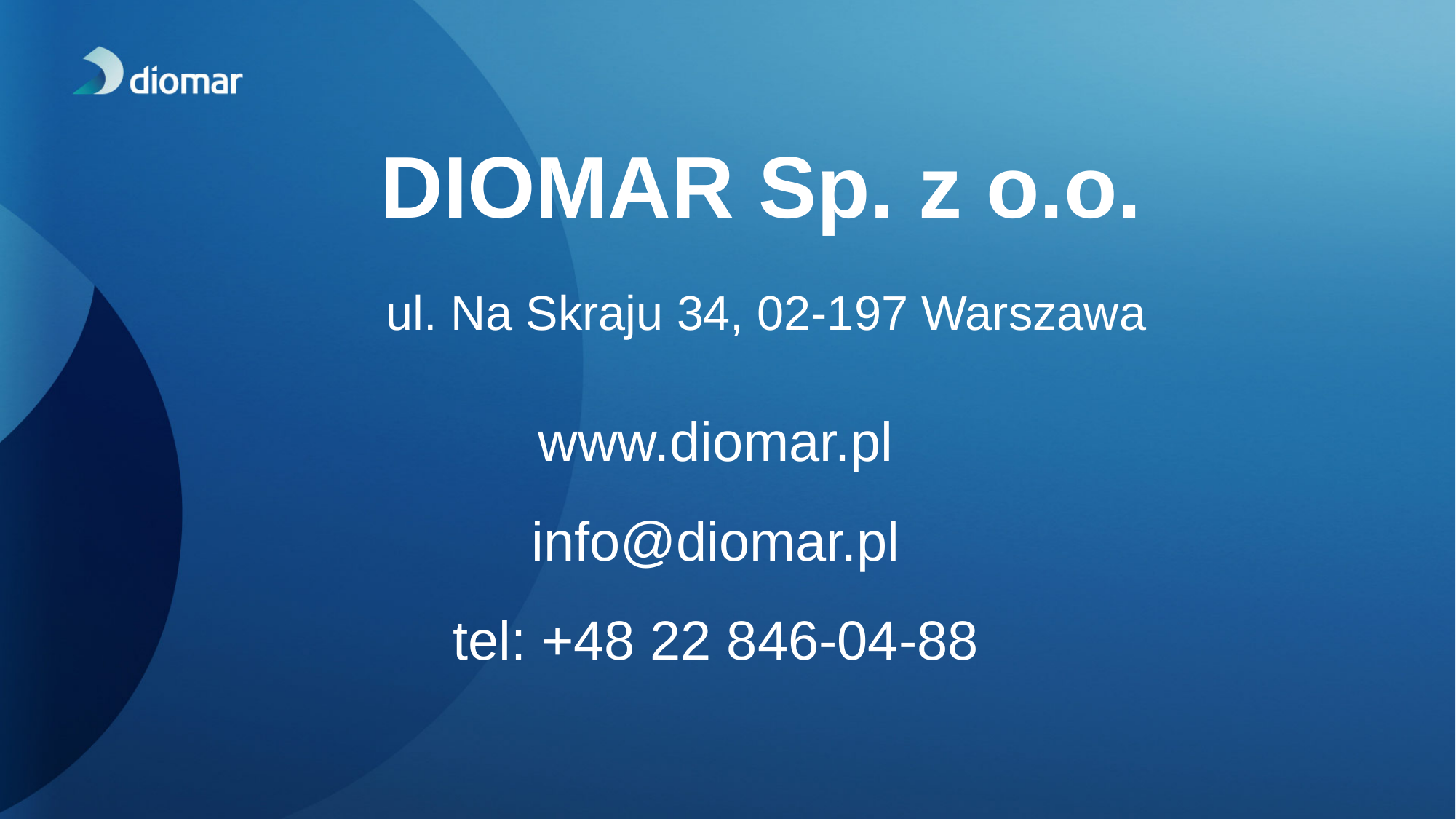

# DIOMAR Sp. z o.o.
ul. Na Skraju 34, 02-197 Warszawa
www.diomar.pl
info@diomar.pl
tel: +48 22 846-04-88